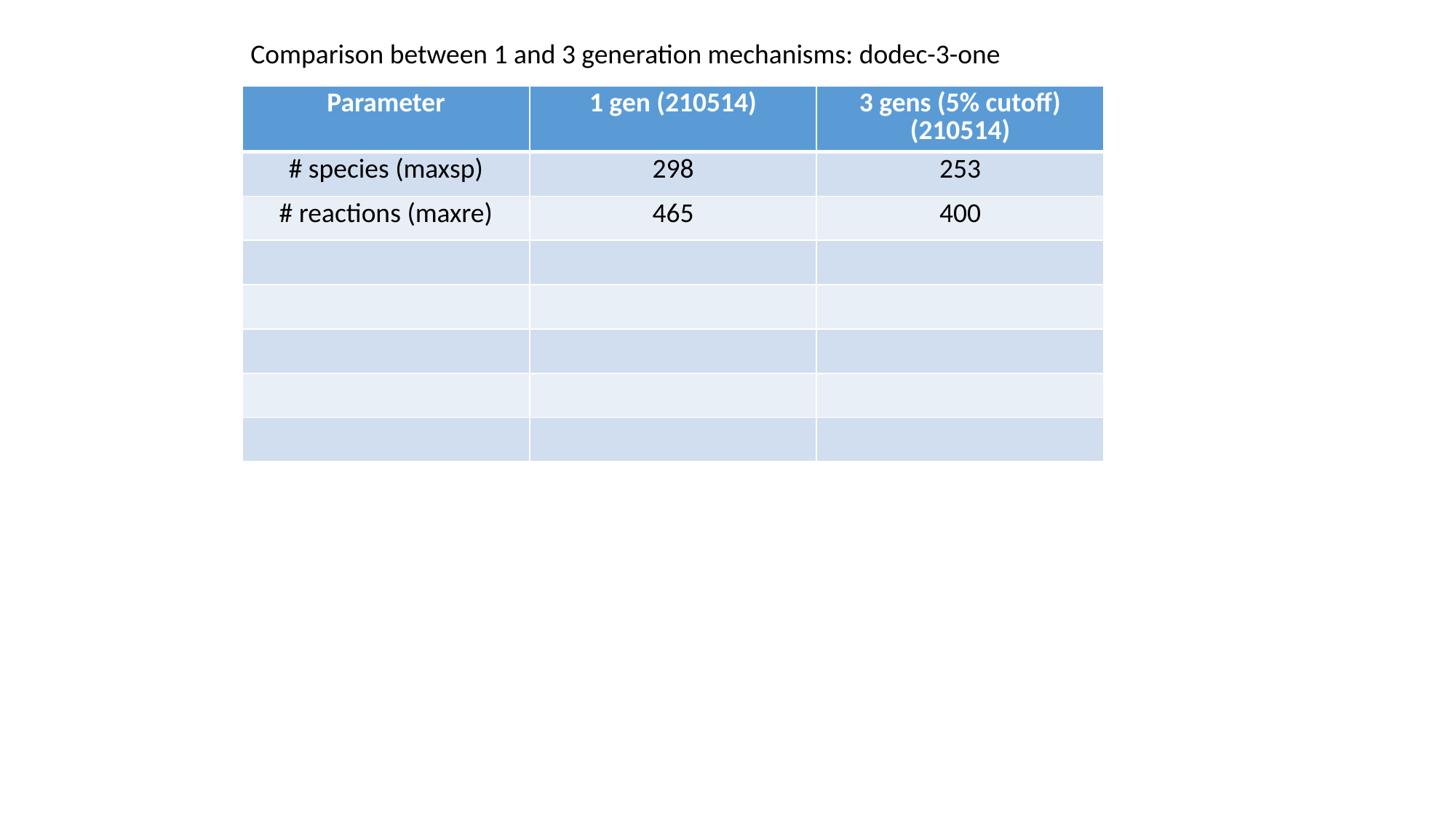

Comparison between 1 and 3 generation mechanisms: dodec-3-one
| Parameter | 1 gen (210514) | 3 gens (5% cutoff) (210514) |
| --- | --- | --- |
| # species (maxsp) | 298 | 253 |
| # reactions (maxre) | 465 | 400 |
|  |  |  |
|  |  |  |
|  |  |  |
|  |  |  |
|  |  |  |